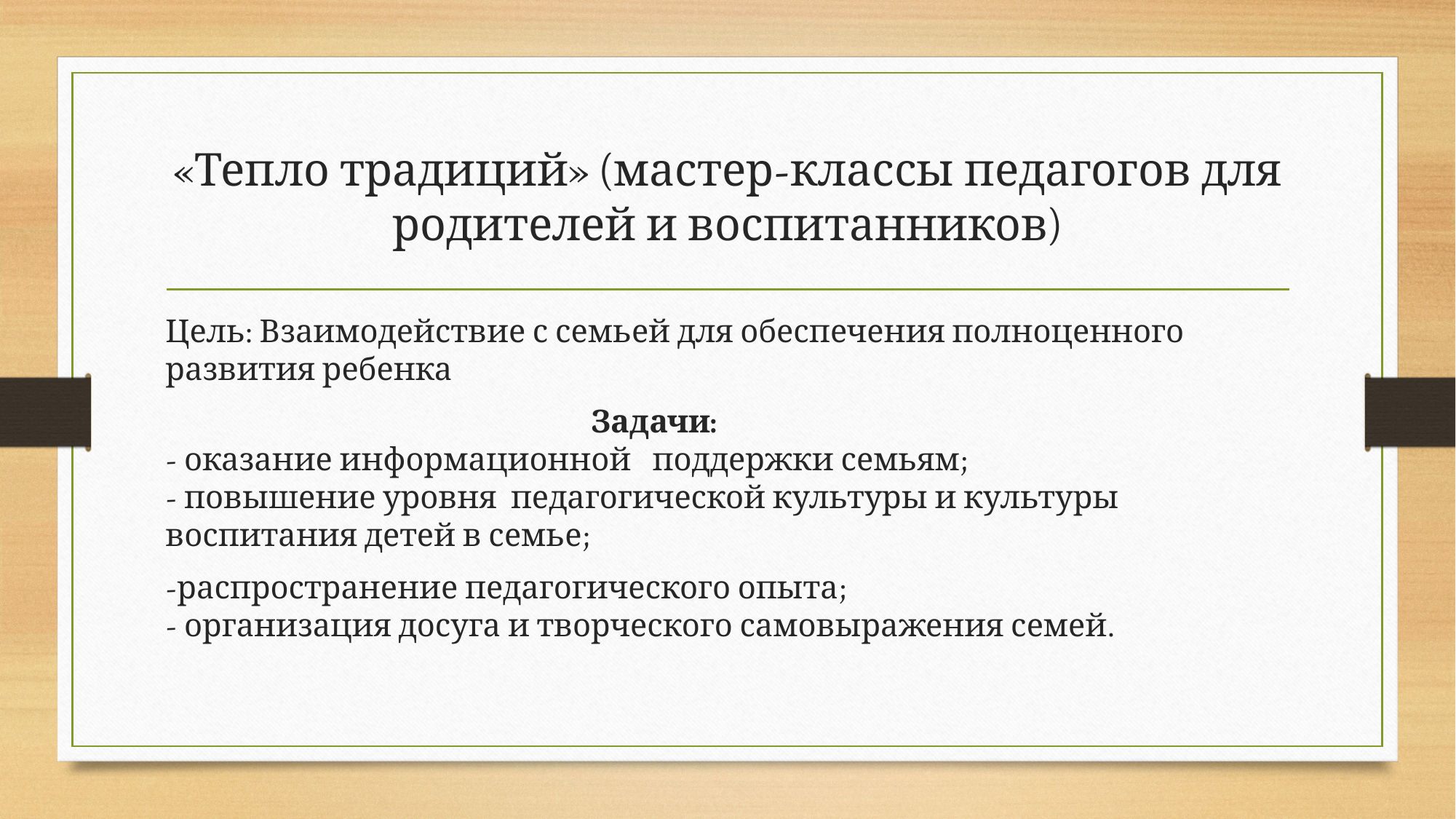

# «Тепло традиций» (мастер-классы педагогов для родителей и воспитанников)
Цель: Взаимодействие с семьей для обеспечения полноценного развития ребенка
                                                            Задачи:
- оказание информационной   поддержки семьям;
- повышение уровня  педагогической культуры и культуры воспитания детей в семье;
-распространение педагогического опыта;
- организация досуга и творческого самовыражения семей.